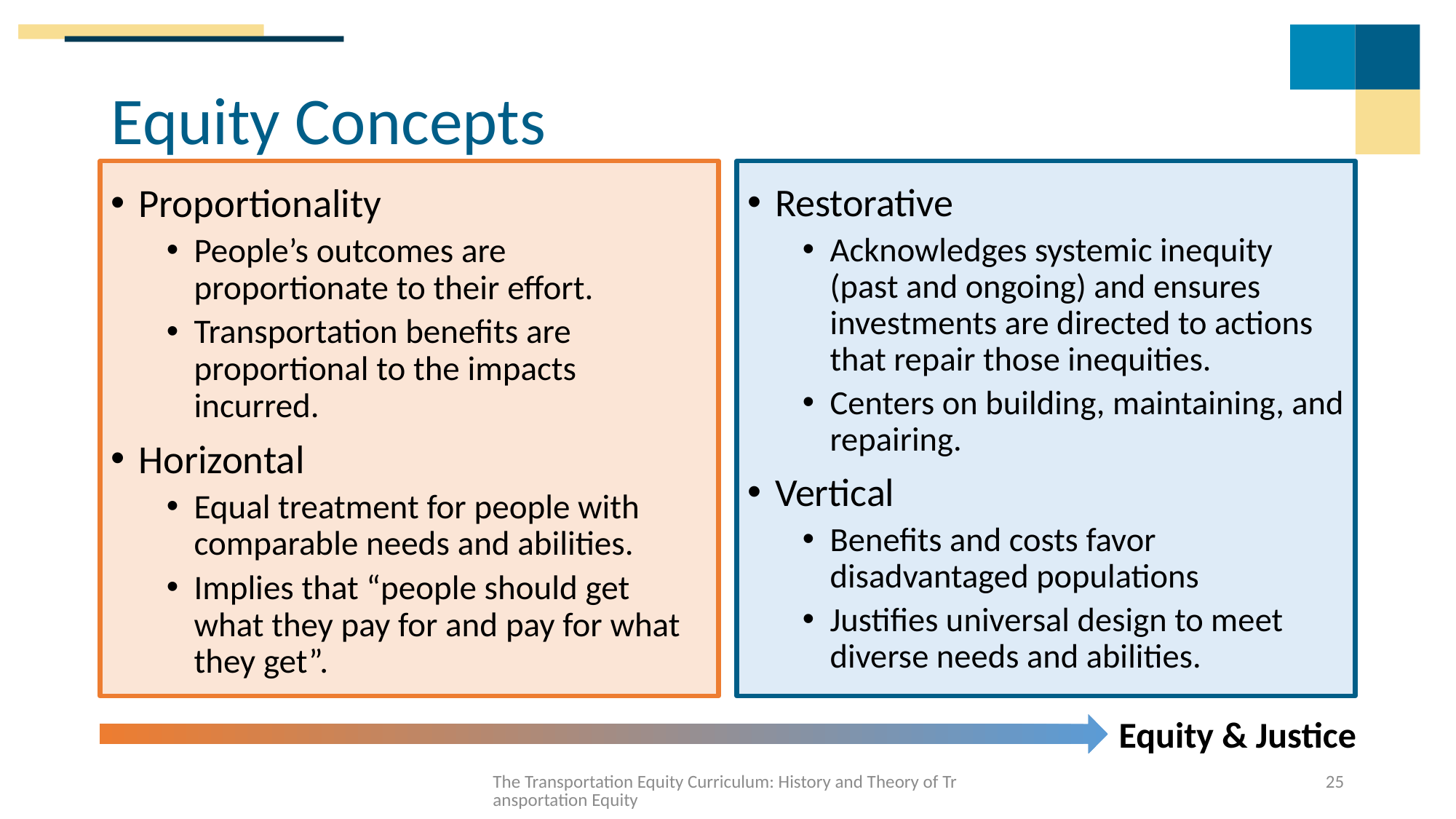

# Equity Concepts
Proportionality
People’s outcomes are proportionate to their effort.
Transportation benefits are proportional to the impacts incurred.
Horizontal
Equal treatment for people with comparable needs and abilities.
Implies that “people should get what they pay for and pay for what they get”.

Restorative
Acknowledges systemic inequity (past and ongoing) and ensures investments are directed to actions that repair those inequities.
Centers on building, maintaining, and repairing.
Vertical
Benefits and costs favor disadvantaged populations
Justifies universal design to meet diverse needs and abilities.
Equity & Justice

The Transportation Equity Curriculum: History and Theory of Transportation Equity
25